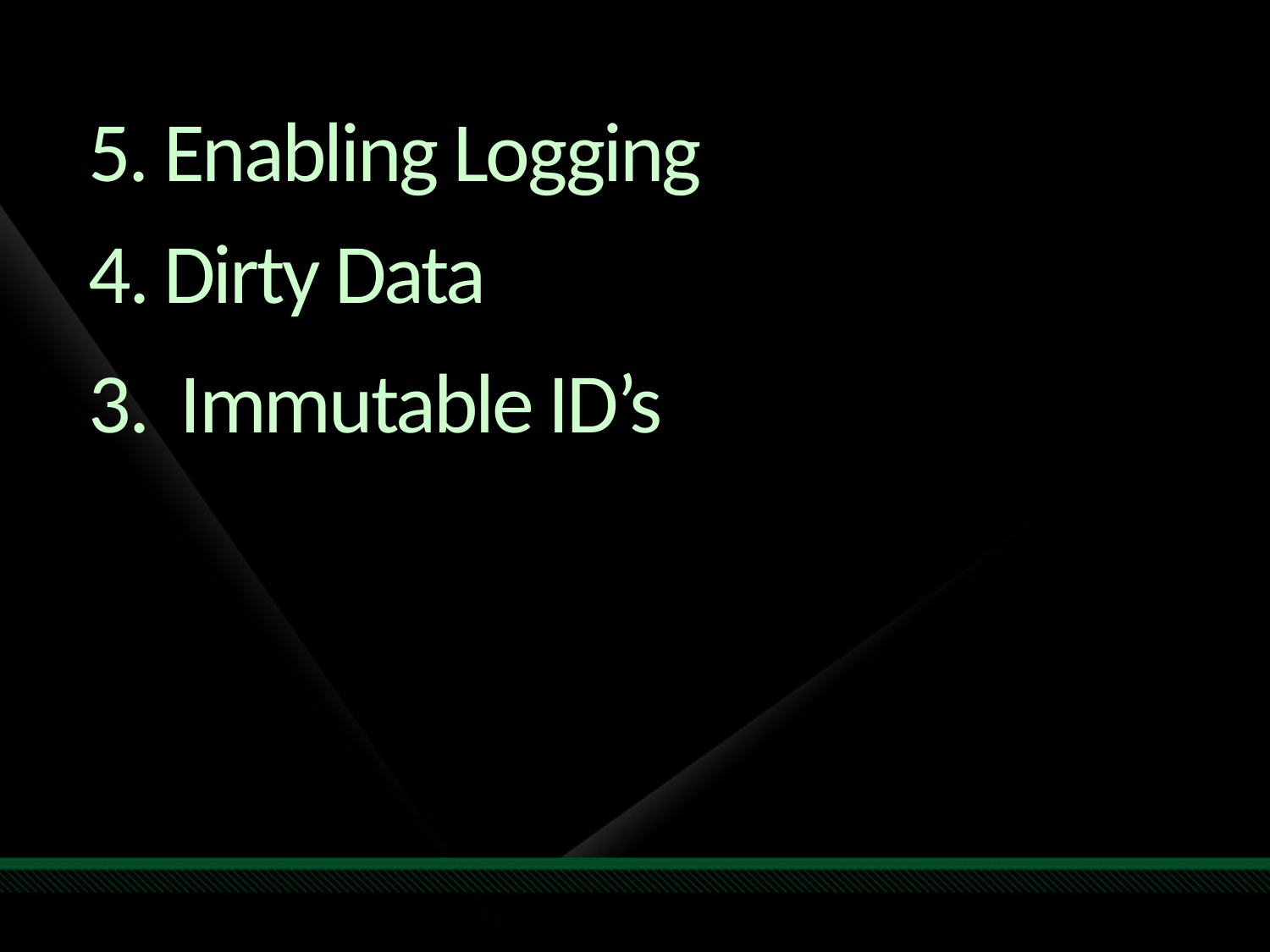

# 5. Enabling Logging
  4. Dirty Data
  3.  Immutable ID’s